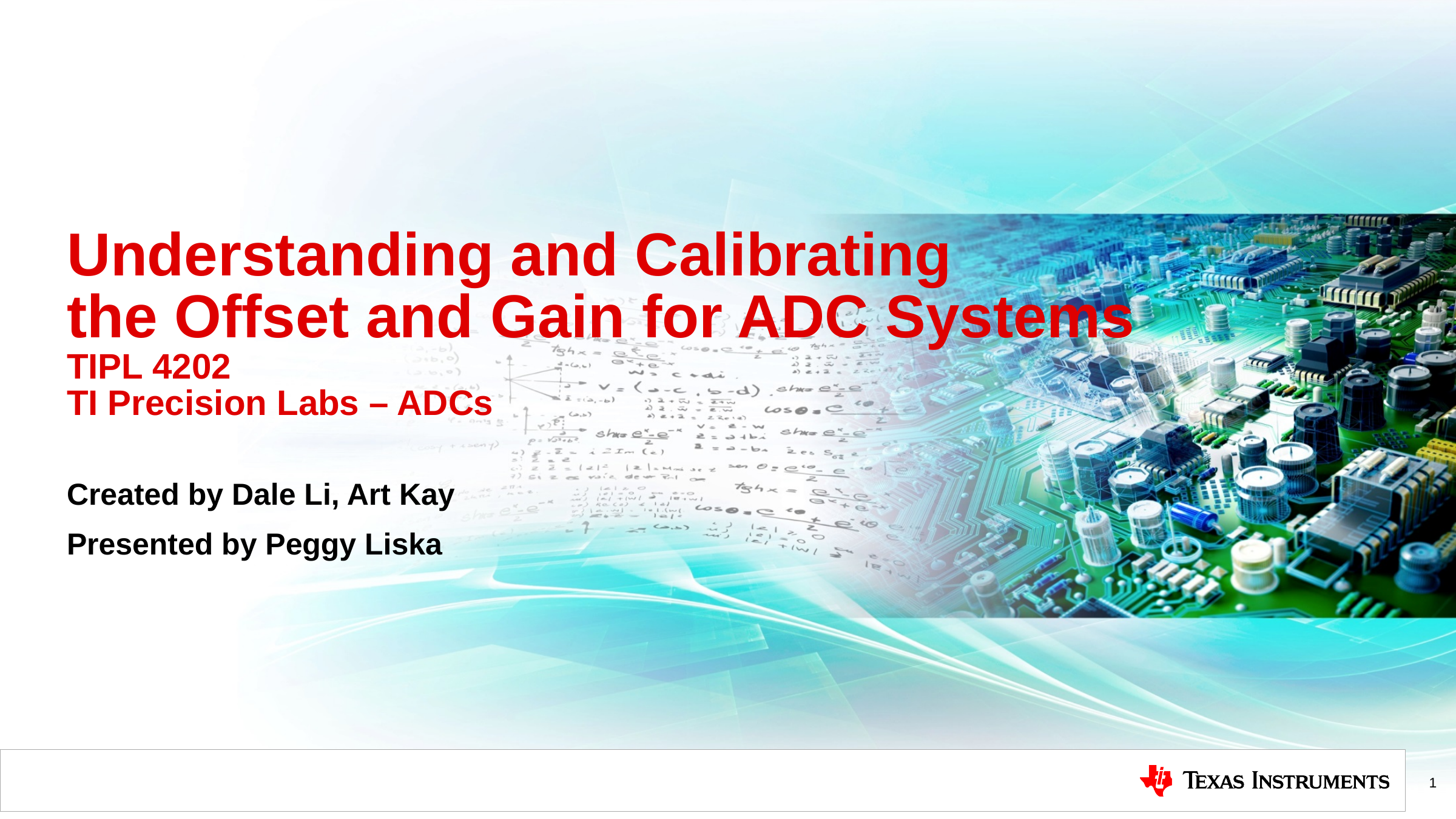

# Understanding and Calibrating the Offset and Gain for ADC Systems TIPL 4202 TI Precision Labs – ADCs
Created by Dale Li, Art Kay
Presented by Peggy Liska
1